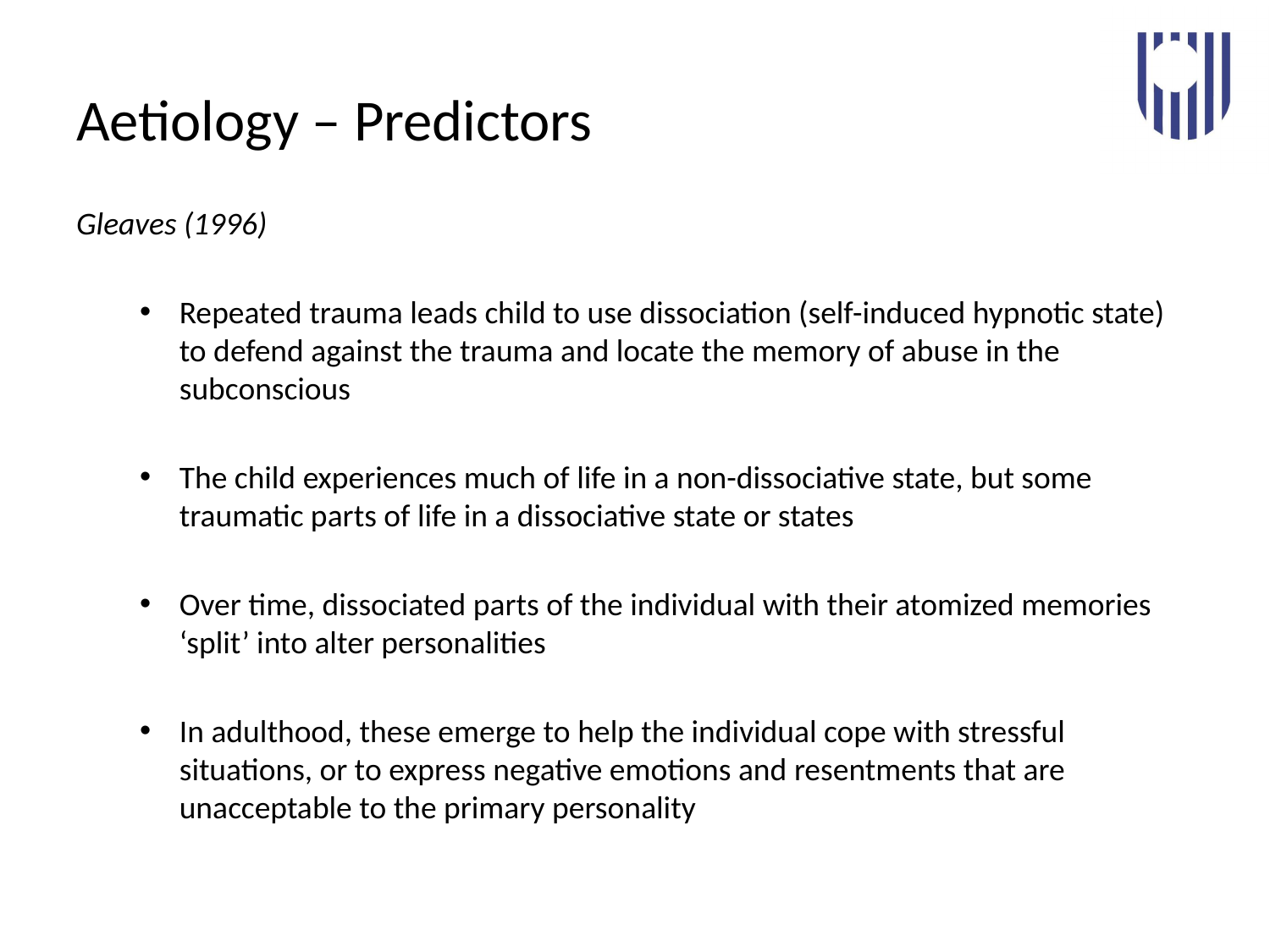

# Aetiology – Predictors
Gleaves (1996)

Repeated trauma leads child to use dissociation (self-induced hypnotic state) to defend against the trauma and locate the memory of abuse in the  subconscious

The child experiences much of life in a non-dissociative state, but some traumatic parts of life in a dissociative state or states

Over time, dissociated parts of the individual with their atomized memories ‘split’ into alter personalities

In adulthood, these emerge to help the individual cope with stressful situations, or to express negative emotions and resentments that are unacceptable to the primary personality